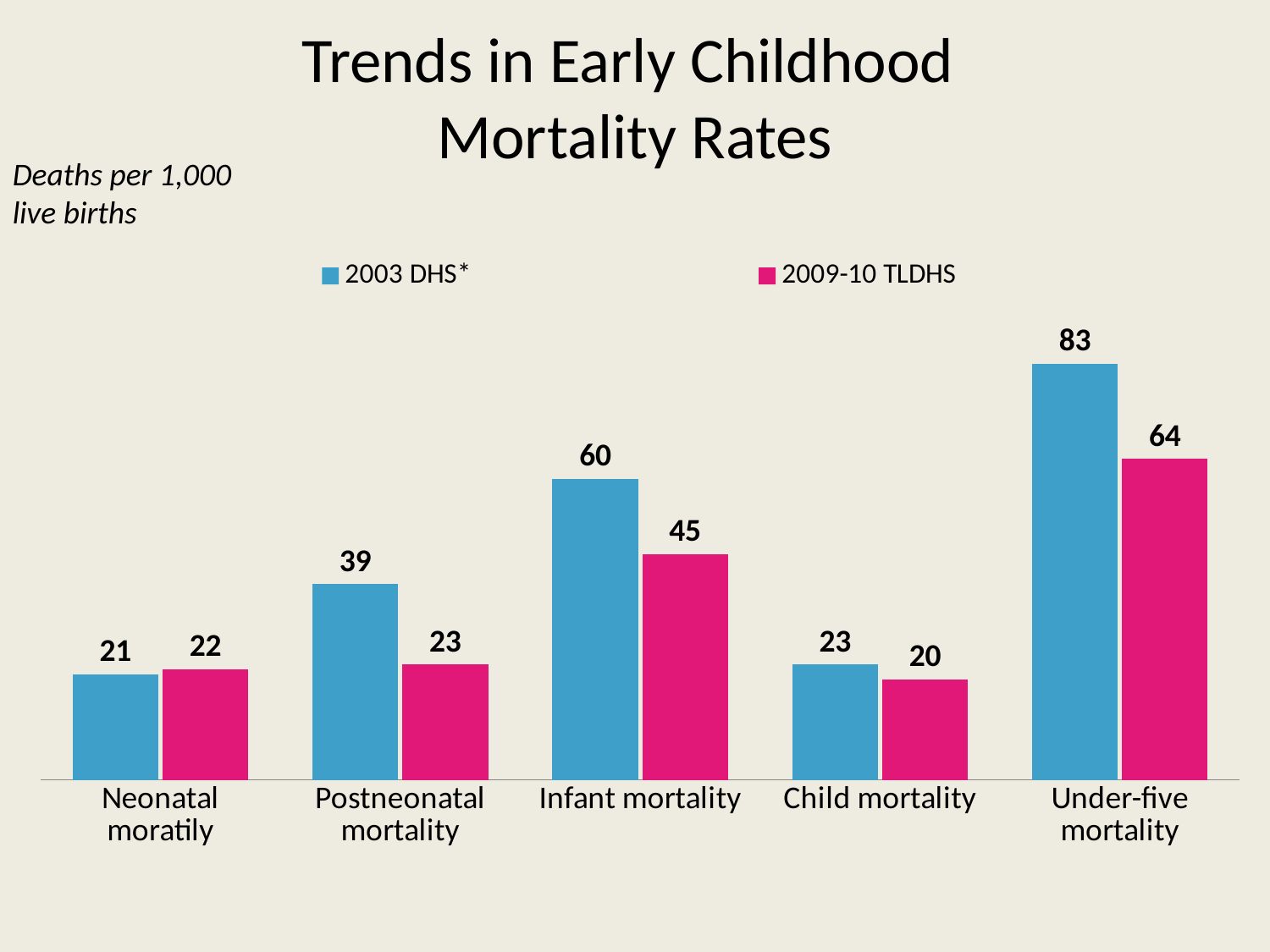

# Trends in Early Childhood Mortality Rates
Deaths per 1,000 live births

### Chart

| Category | 2003 DHS* | 2009-10 TLDHS |
|---|---|---|
| Neonatal moratily | 21.0 | 22.0 |
| Postneonatal mortality | 39.0 | 23.0 |
| Infant mortality | 60.0 | 45.0 |
| Child mortality | 23.0 | 20.0 |
| Under-five mortality | 83.0 | 64.0 |